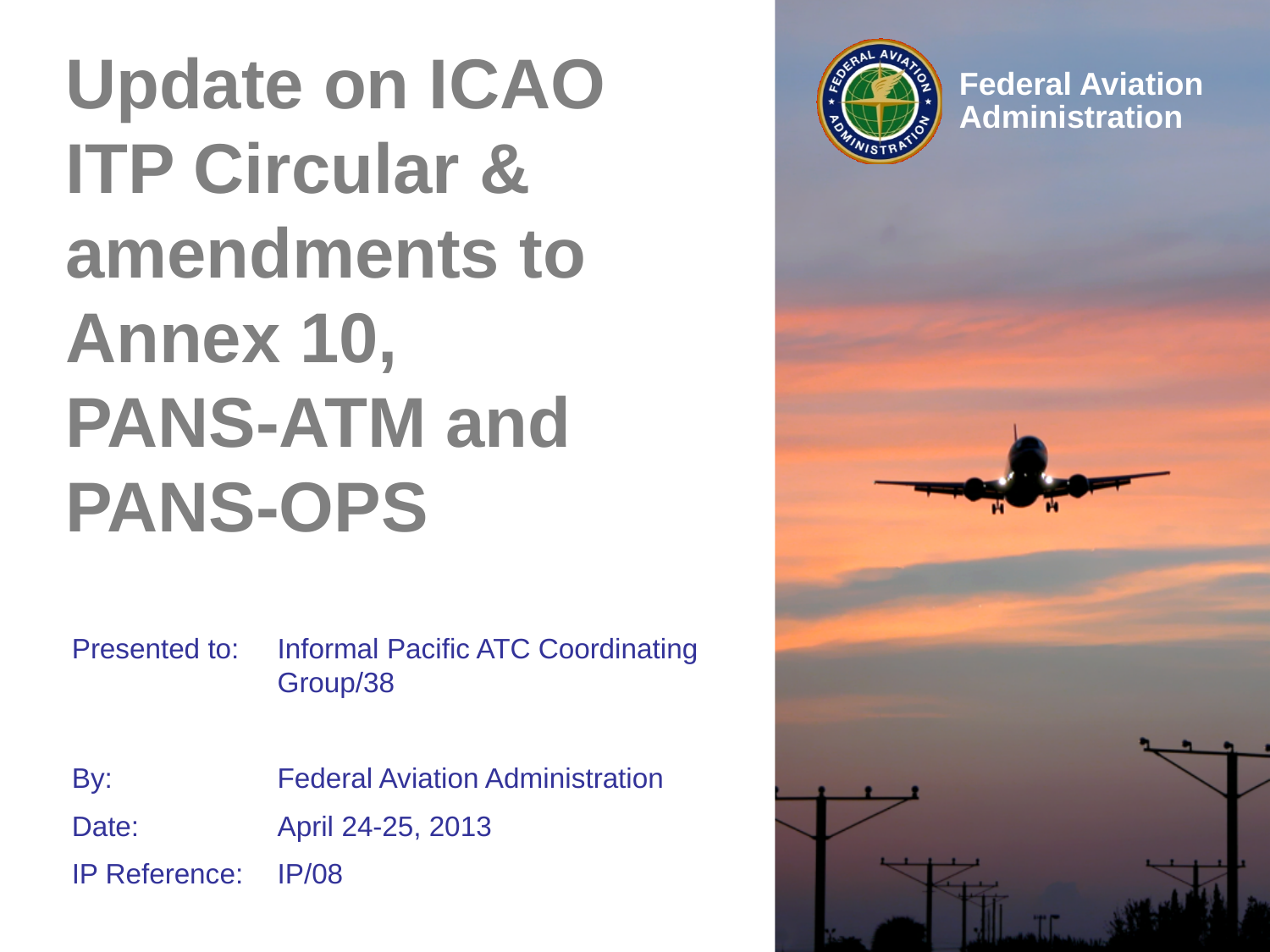

Update on ICAO ITP Circular & amendments to Annex 10,
PANS-ATM and PANS-OPS
Presented to:	Informal Pacific ATC Coordinating Group/38

By:	Federal Aviation Administration
Date:	April 24-25, 2013
IP Reference:	IP/08